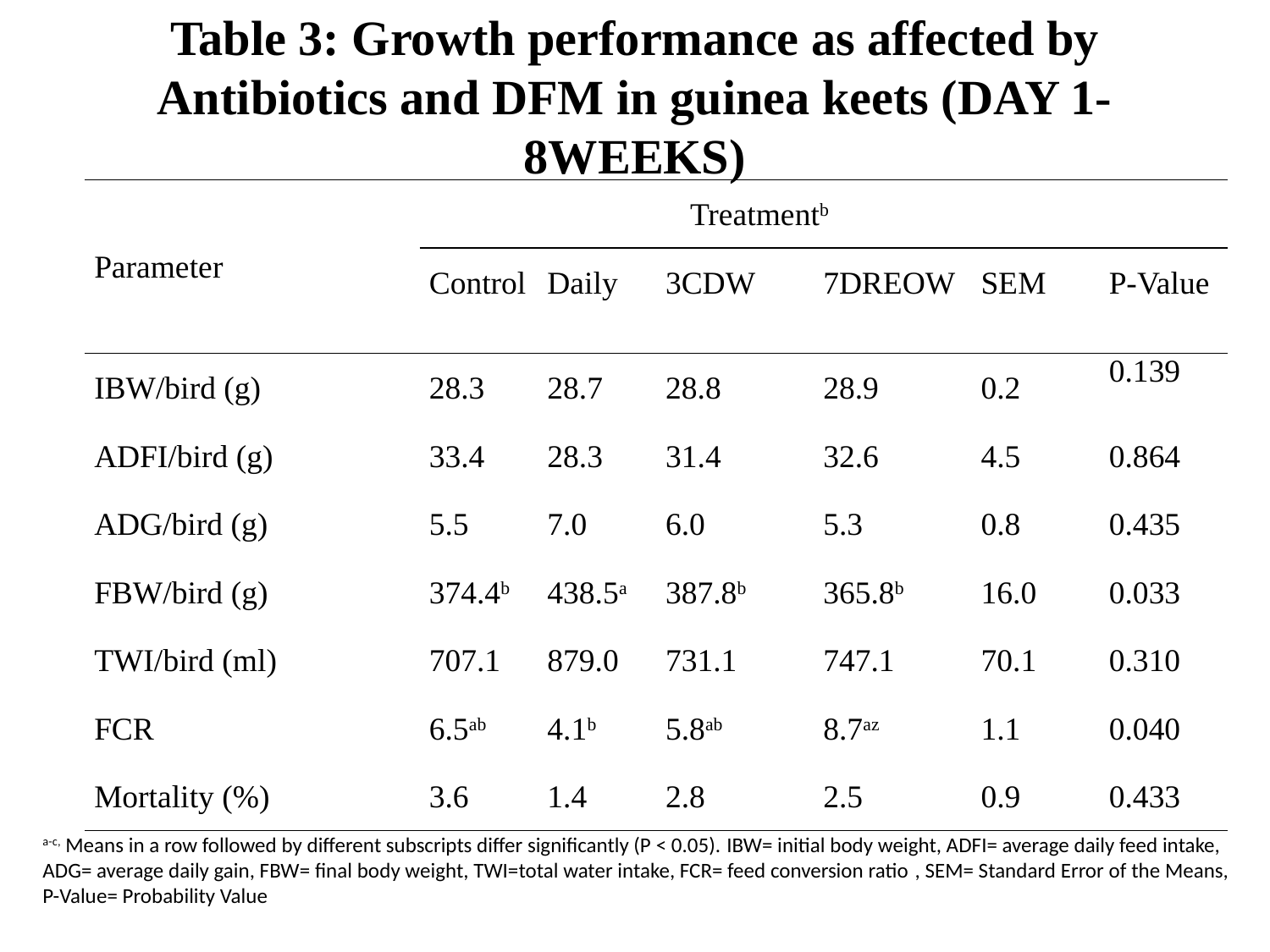

# Table 3: Growth performance as affected by Antibiotics and DFM in guinea keets (DAY 1-8WEEKS)
| Parameter | Treatmentb |  |  |  |  |  |
| --- | --- | --- | --- | --- | --- | --- |
|  | Control | Daily | 3CDW | 7DREOW | SEM | P-Value |
| IBW/bird (g) | 28.3 | 28.7 | 28.8 | 28.9 | 0.2 | 0.139 |
| ADFI/bird (g) | 33.4 | 28.3 | 31.4 | 32.6 | 4.5 | 0.864 |
| ADG/bird (g) | 5.5 | 7.0 | 6.0 | 5.3 | 0.8 | 0.435 |
| FBW/bird (g) | 374.4b | 438.5a | 387.8b | 365.8b | 16.0 | 0.033 |
| TWI/bird (ml) | 707.1 | 879.0 | 731.1 | 747.1 | 70.1 | 0.310 |
| FCR | 6.5ab | 4.1b | 5.8ab | 8.7az | 1.1 | 0.040 |
| Mortality (%) | 3.6 | 1.4 | 2.8 | 2.5 | 0.9 | 0.433 |
a-c, Means in a row followed by different subscripts differ significantly (P < 0.05). IBW= initial body weight, ADFI= average daily feed intake, ADG= average daily gain, FBW= final body weight, TWI=total water intake, FCR= feed conversion ratio , SEM= Standard Error of the Means, P-Value= Probability Value